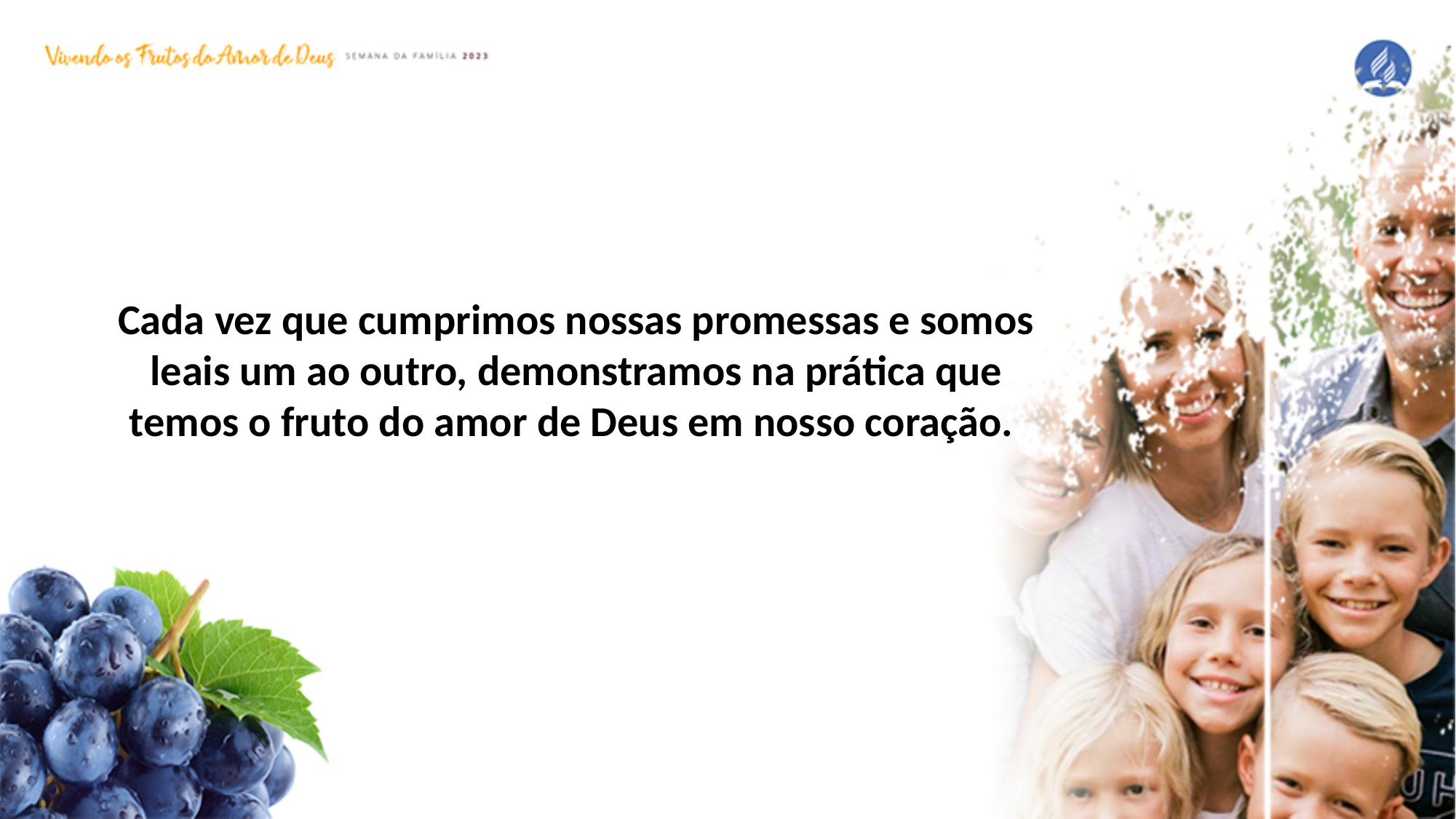

Cada vez que cumprimos nossas promessas e somos leais um ao outro, demonstramos na prática que temos o fruto do amor de Deus em nosso coração.